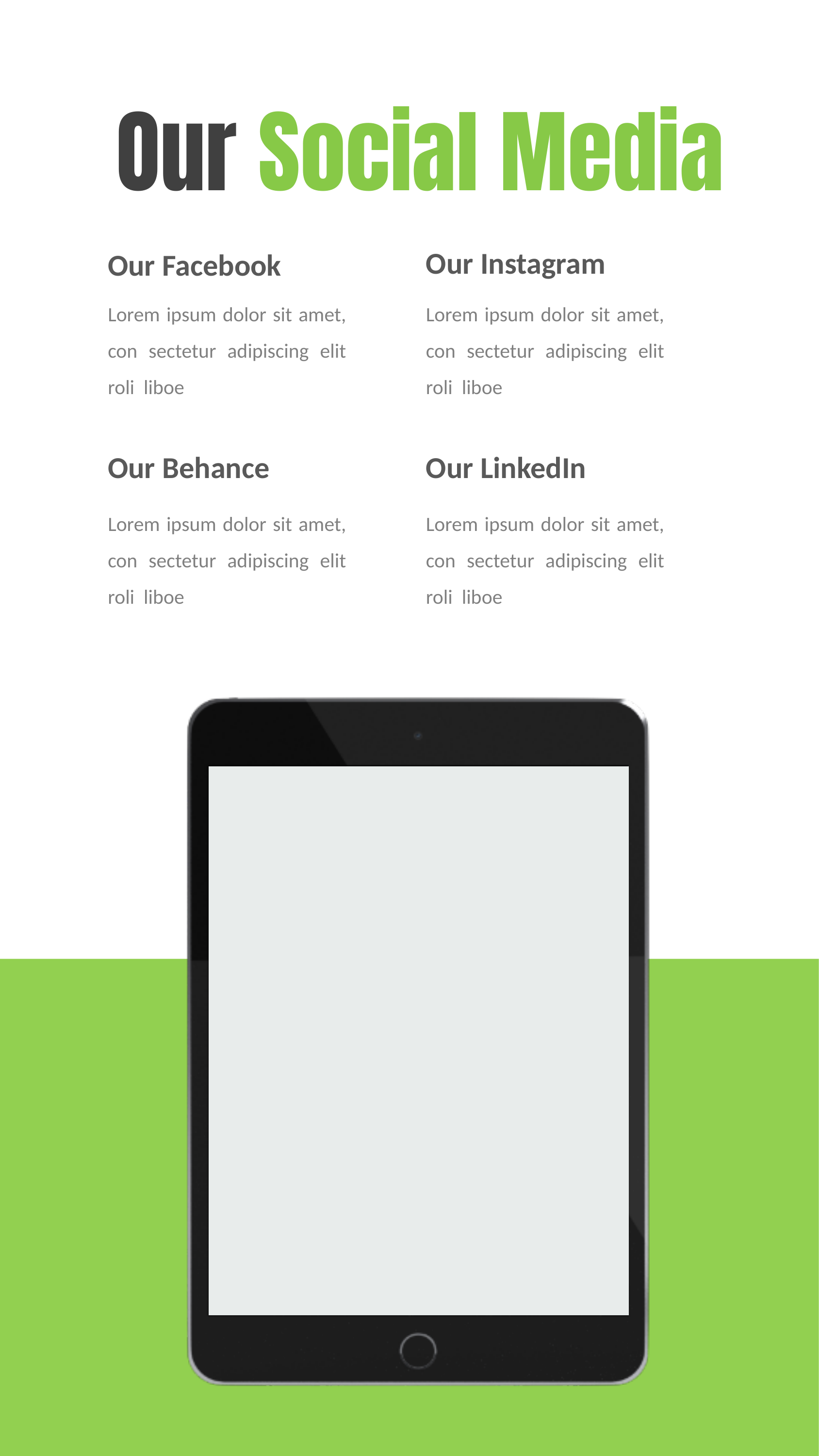

Our Social Media
Our Instagram
Our Facebook
Lorem ipsum dolor sit amet, con sectetur adipiscing elit roli  liboe
Lorem ipsum dolor sit amet, con sectetur adipiscing elit roli  liboe
Our Behance
Our LinkedIn
Lorem ipsum dolor sit amet, con sectetur adipiscing elit roli  liboe
Lorem ipsum dolor sit amet, con sectetur adipiscing elit roli  liboe